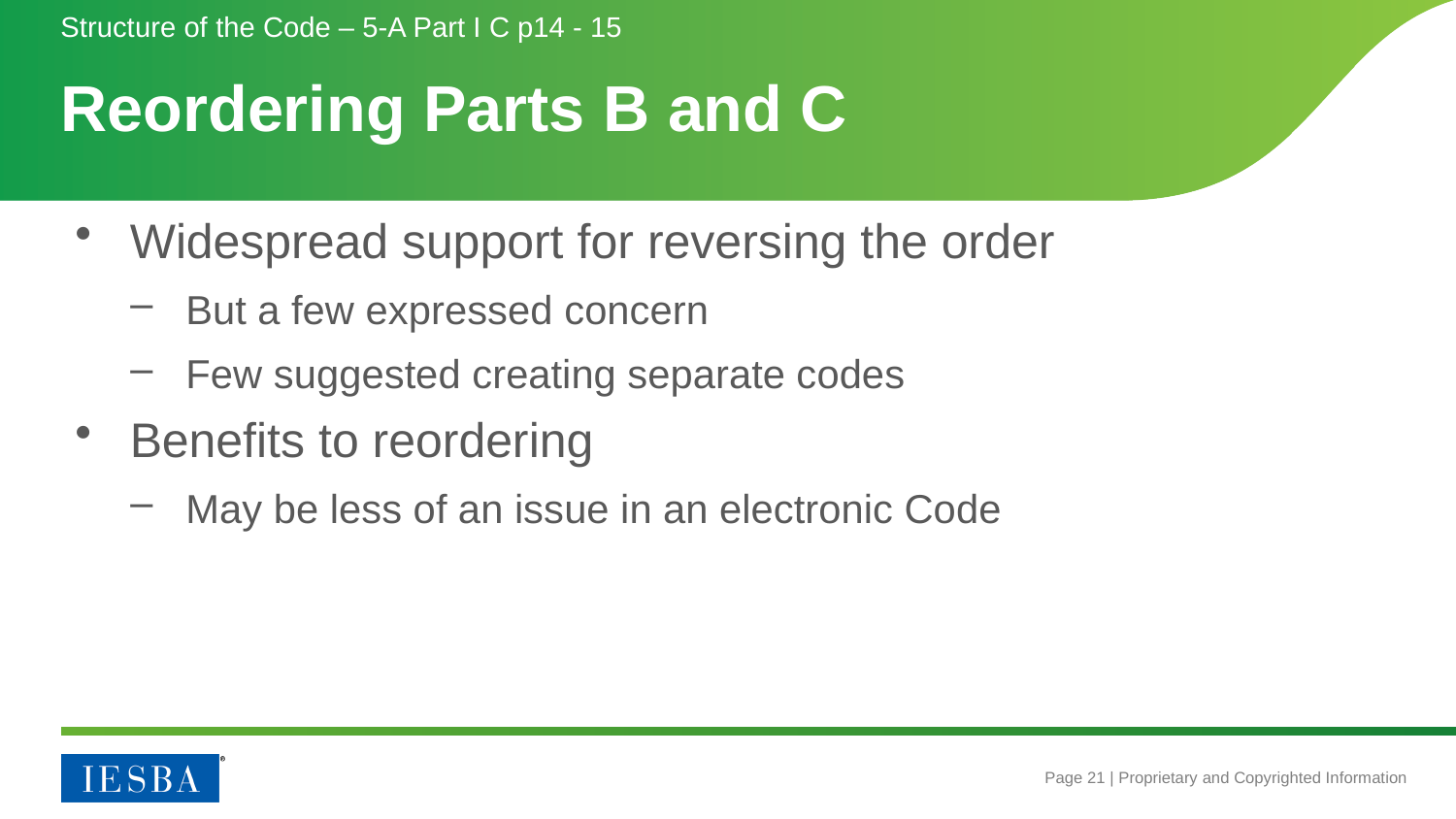

Structure of the Code – 5-A Part I C p14 - 15
# Reordering Parts B and C
Widespread support for reversing the order
But a few expressed concern
Few suggested creating separate codes
Benefits to reordering
May be less of an issue in an electronic Code